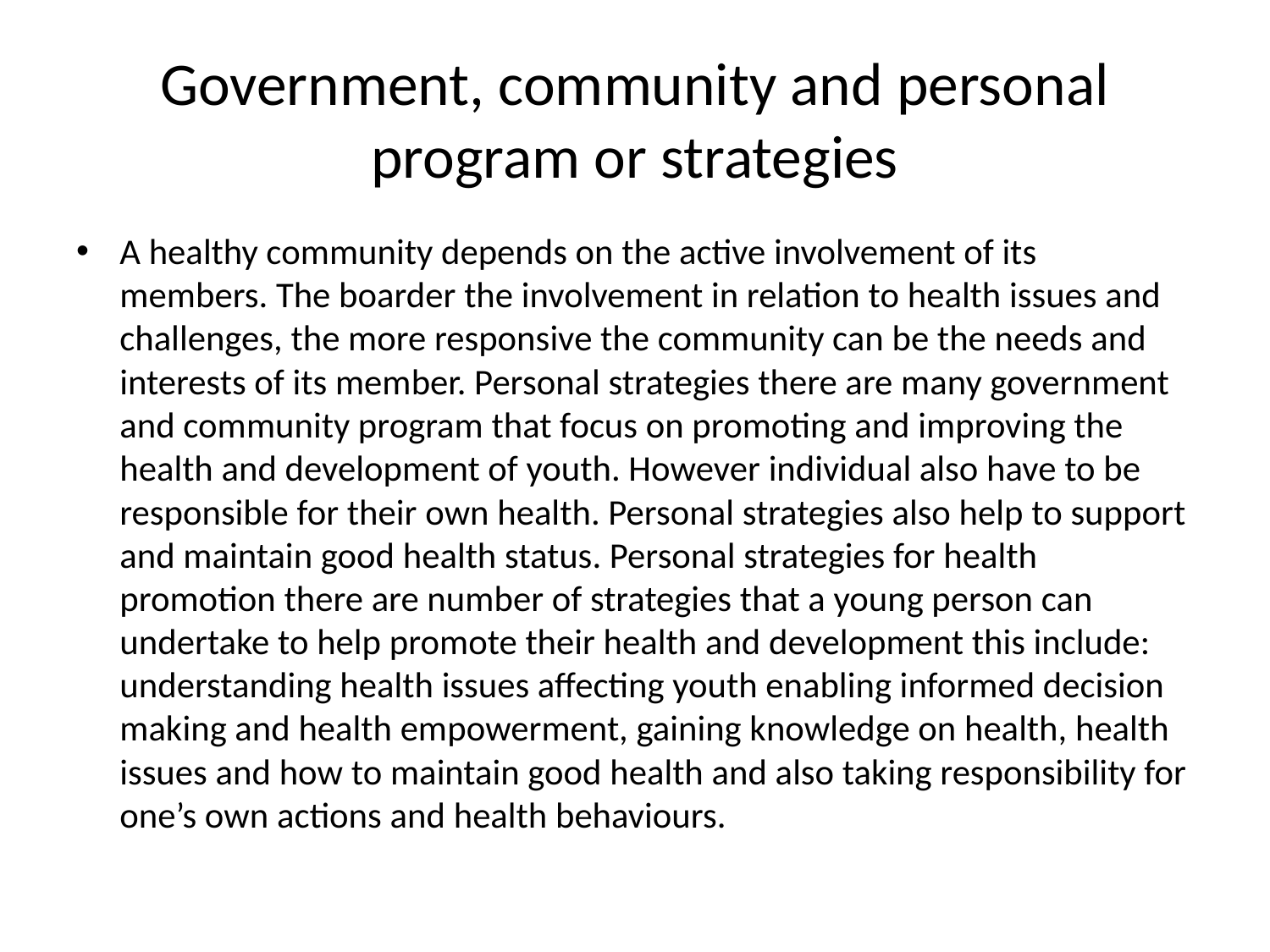

# Government, community and personal program or strategies
A healthy community depends on the active involvement of its members. The boarder the involvement in relation to health issues and challenges, the more responsive the community can be the needs and interests of its member. Personal strategies there are many government and community program that focus on promoting and improving the health and development of youth. However individual also have to be responsible for their own health. Personal strategies also help to support and maintain good health status. Personal strategies for health promotion there are number of strategies that a young person can undertake to help promote their health and development this include: understanding health issues affecting youth enabling informed decision making and health empowerment, gaining knowledge on health, health issues and how to maintain good health and also taking responsibility for one’s own actions and health behaviours.